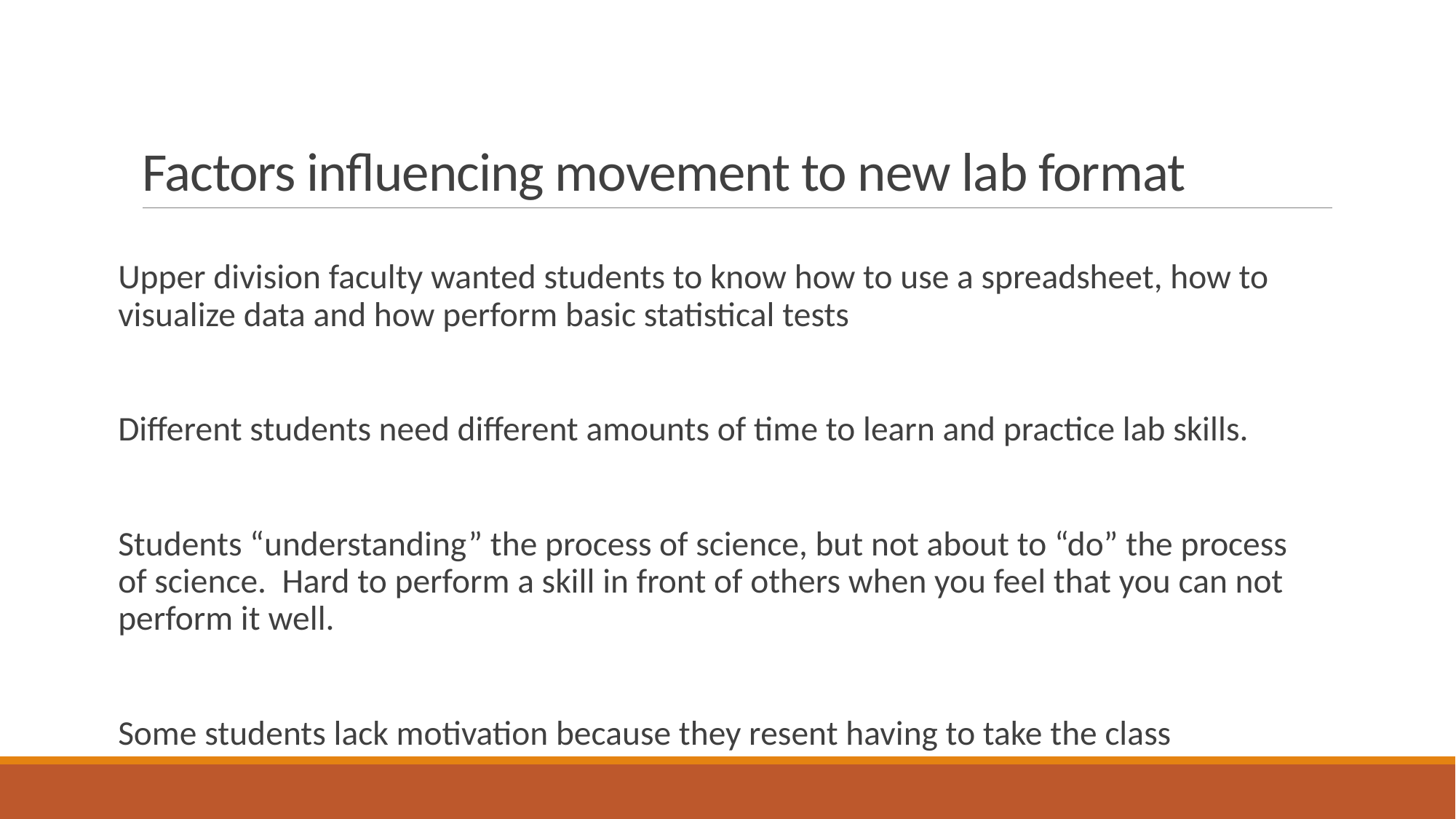

# Factors influencing movement to new lab format
Upper division faculty wanted students to know how to use a spreadsheet, how to visualize data and how perform basic statistical tests

Different students need different amounts of time to learn and practice lab skills.

Students “understanding” the process of science, but not about to “do” the process of science.  Hard to perform a skill in front of others when you feel that you can not perform it well.

Some students lack motivation because they resent having to take the class